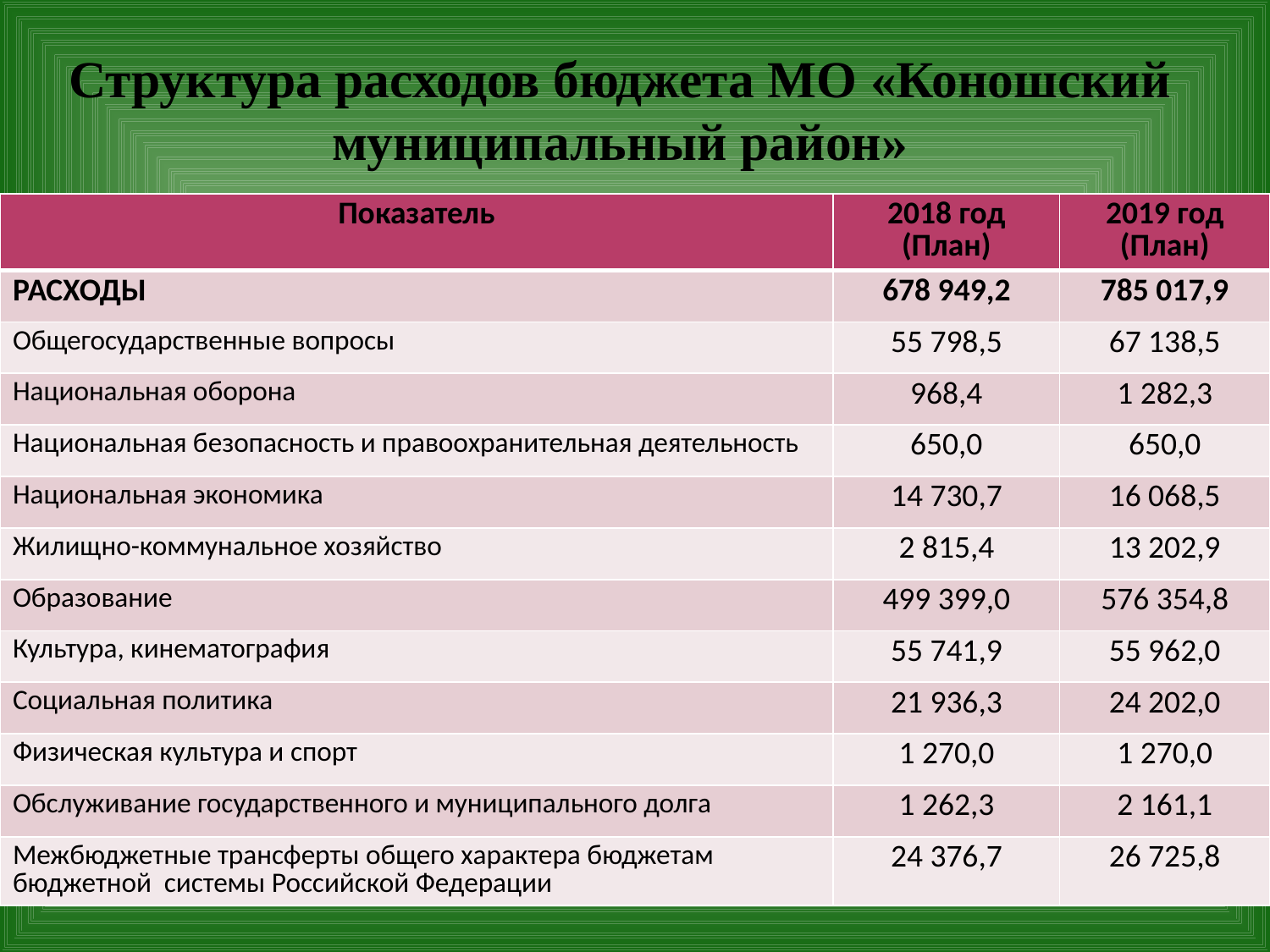

# Структура расходов бюджета МО «Коношский муниципальный район»
| Показатель | 2018 год (План) | 2019 год (План) |
| --- | --- | --- |
| РАСХОДЫ | 678 949,2 | 785 017,9 |
| Общегосударственные вопросы | 55 798,5 | 67 138,5 |
| Национальная оборона | 968,4 | 1 282,3 |
| Национальная безопасность и правоохранительная деятельность | 650,0 | 650,0 |
| Национальная экономика | 14 730,7 | 16 068,5 |
| Жилищно-коммунальное хозяйство | 2 815,4 | 13 202,9 |
| Образование | 499 399,0 | 576 354,8 |
| Культура, кинематография | 55 741,9 | 55 962,0 |
| Социальная политика | 21 936,3 | 24 202,0 |
| Физическая культура и спорт | 1 270,0 | 1 270,0 |
| Обслуживание государственного и муниципального долга | 1 262,3 | 2 161,1 |
| Межбюджетные трансферты общего характера бюджетам бюджетной системы Российской Федерации | 24 376,7 | 26 725,8 |